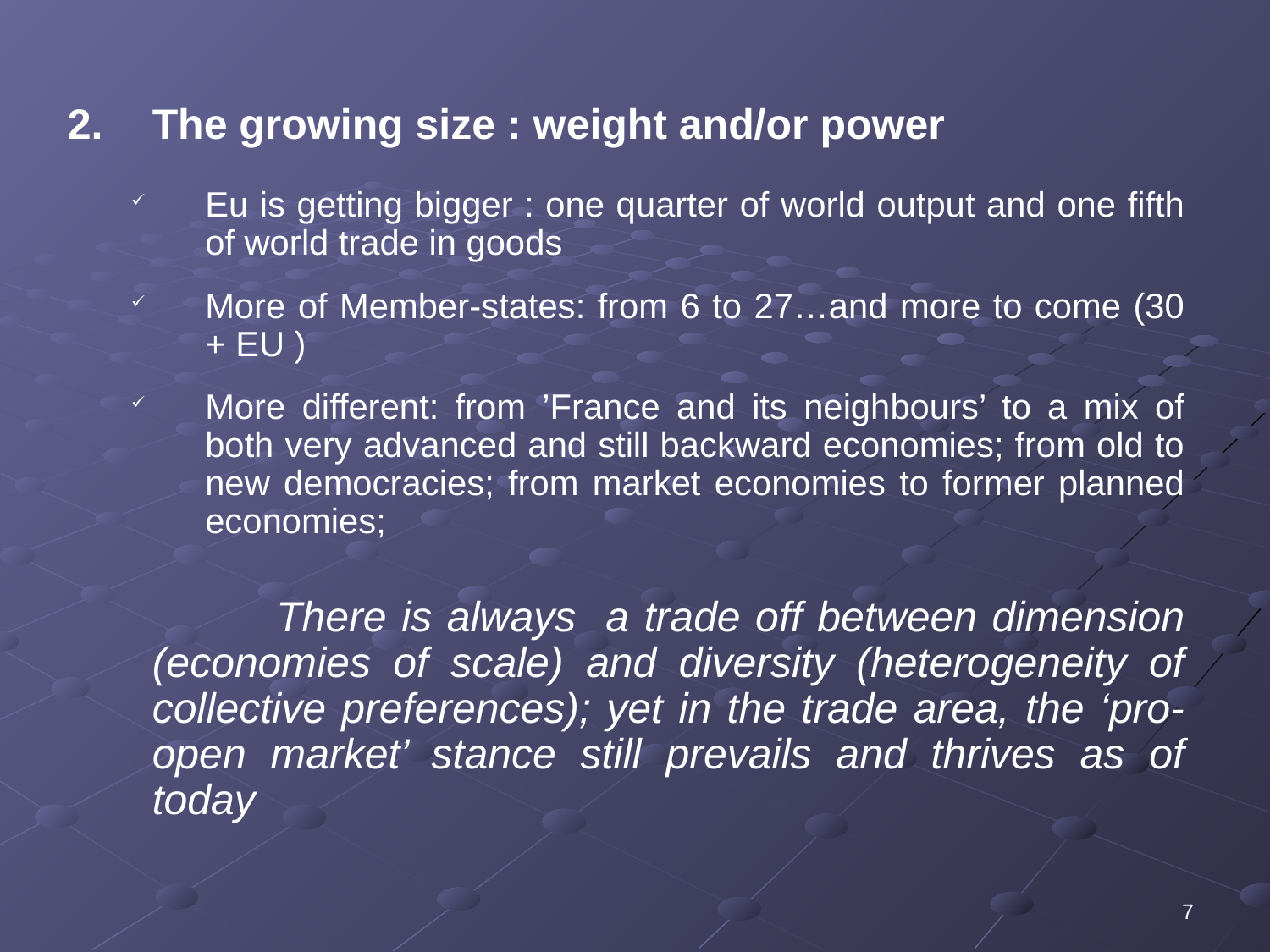

The growing size : weight and/or power

Eu is getting bigger : one quarter of world output and one fifth of world trade in goods

More of Member-states: from 6 to 27…and more to come (30 + EU )

More different: from ’France and its neighbours’ to a mix of both very advanced and still backward economies; from old to new democracies; from market economies to former planned economies;

              There is always  a trade off between dimension (economies of scale) and diversity (heterogeneity of collective preferences); yet in the trade area, the ‘pro-open market’ stance still prevails and thrives as of today
7